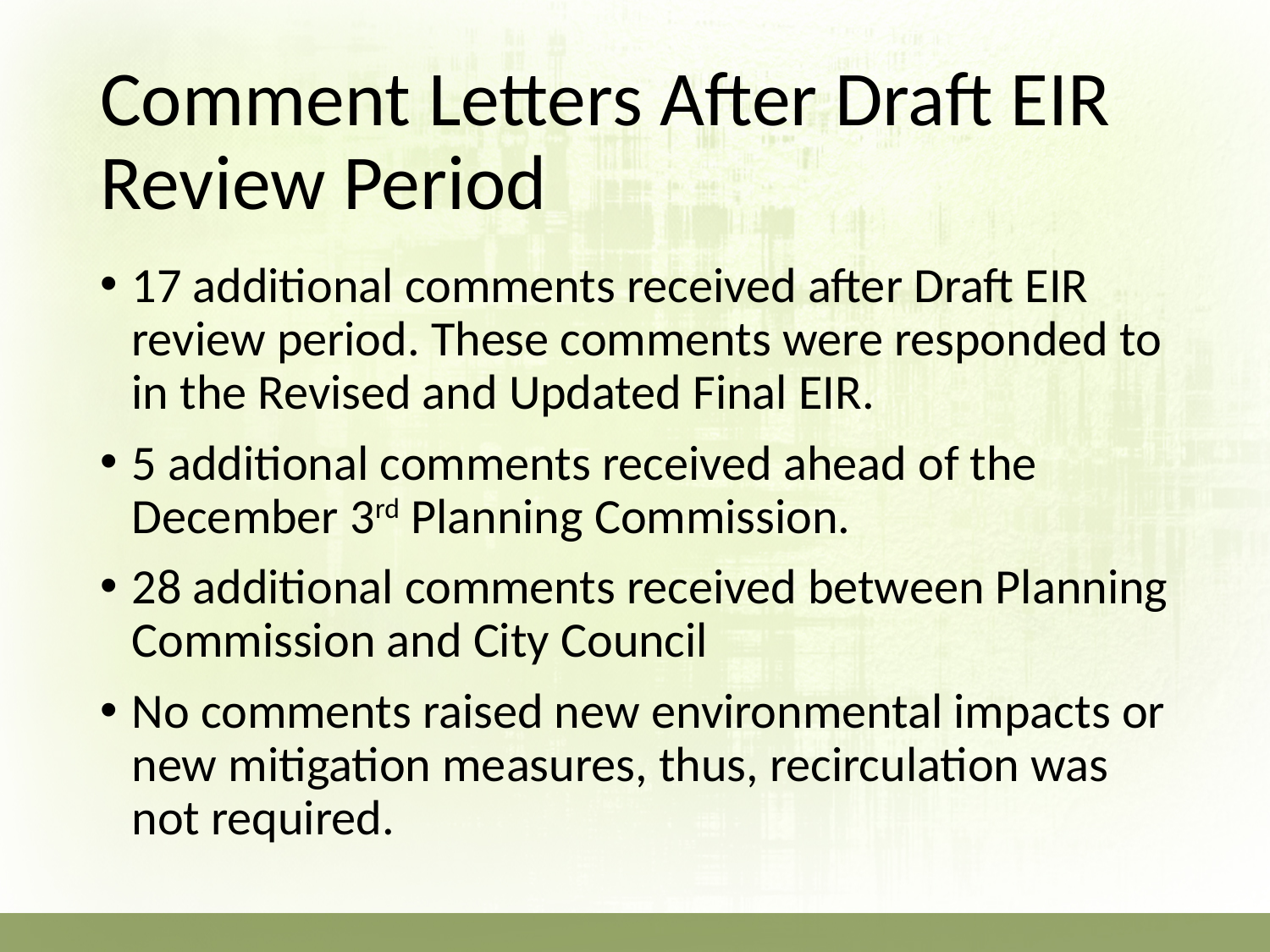

# Comment Letters After Draft EIR Review Period
17 additional comments received after Draft EIR review period. These comments were responded to in the Revised and Updated Final EIR.
5 additional comments received ahead of the December 3rd Planning Commission.
28 additional comments received between Planning Commission and City Council
No comments raised new environmental impacts or new mitigation measures, thus, recirculation was not required.